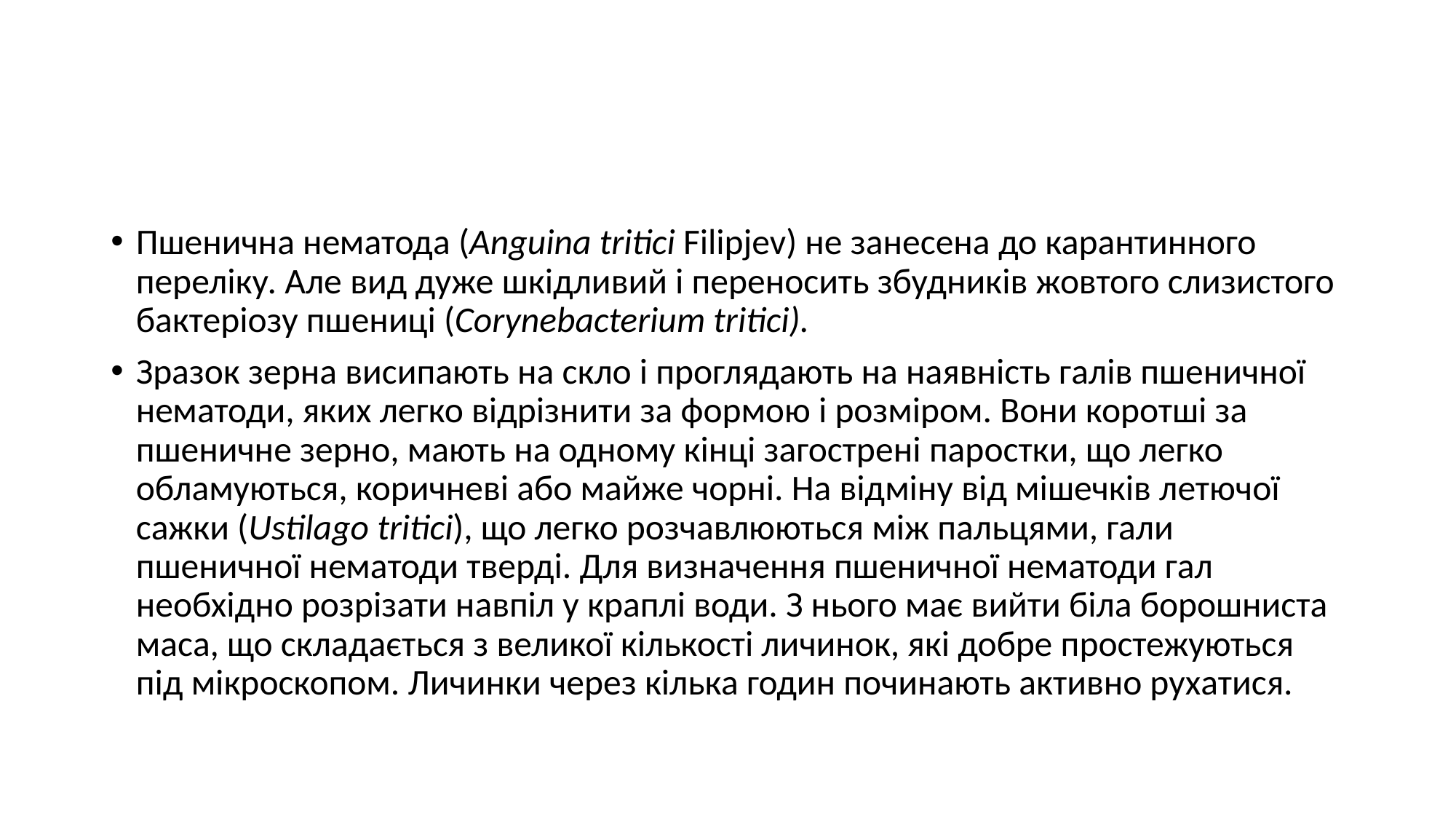

#
Пшенична нематода (Anguina tritici Filipjev) не занесена до карантинного переліку. Але вид дуже шкідливий і переносить збудників жовтого слизистого бактеріозу пшениці (Corynebacterium tritici).
Зразок зерна висипають на скло і проглядають на наявність галів пшеничної нематоди, яких легко відрізнити за формою і розміром. Вони коротші за пшеничне зерно, мають на одному кінці загострені паростки, що легко обламуються, коричневі або майже чорні. На відміну від мішечків летючої сажки (Ustilago tritici), що легко розчавлюються між пальцями, гали пшеничної нематоди тверді. Для визначення пшеничної нематоди гал необхідно розрізати навпіл у краплі води. З нього має вийти біла борошниста маса, що складається з великої кількості личинок, які добре простежуються під мікроскопом. Личинки через кілька годин починають активно рухатися.